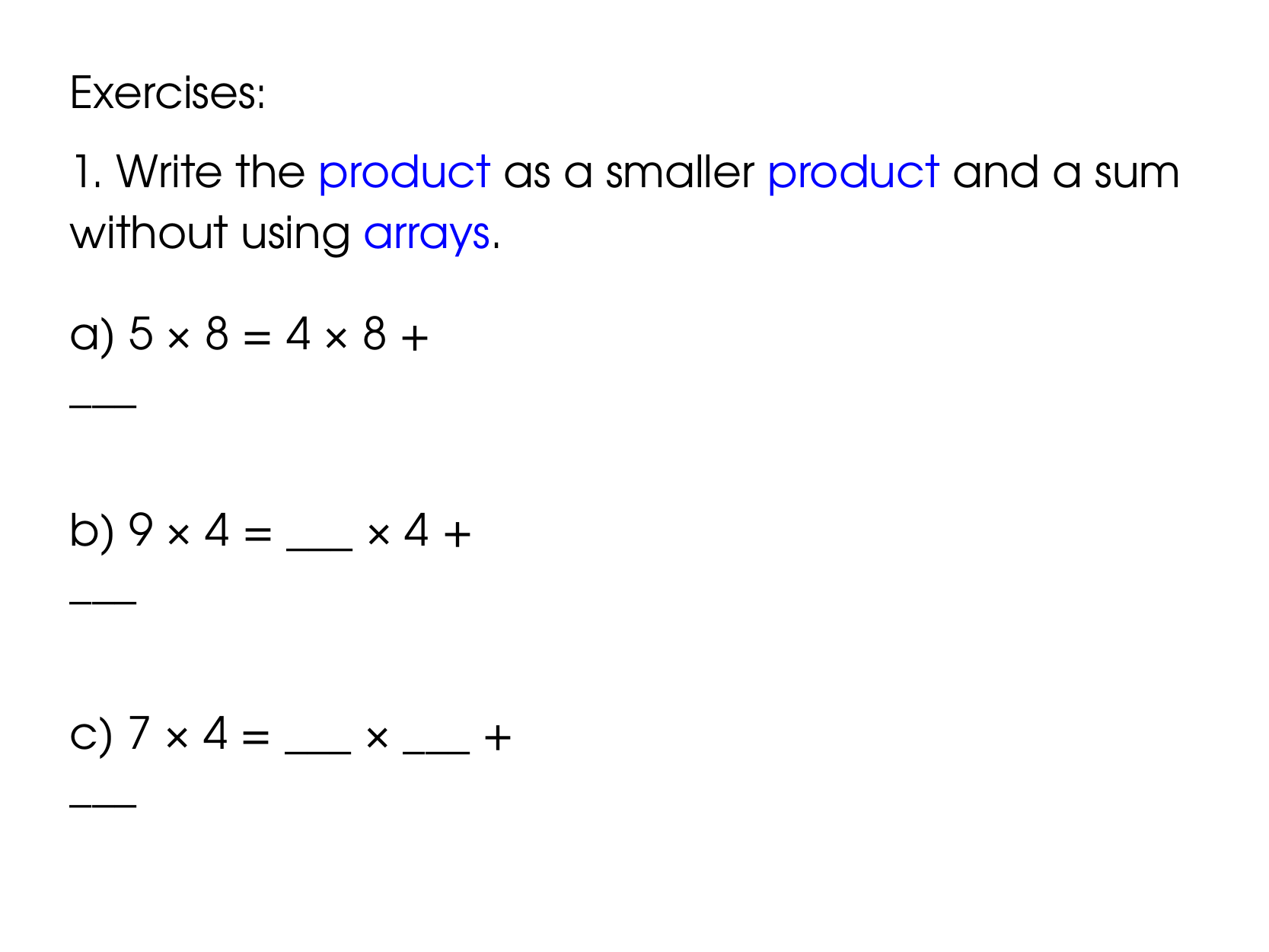

Exercises:
1. Write the product as a smaller product and a sum without using arrays.
a) 5 × 8 = 4 × 8 + ___
b) 9 × 4 = ___ × 4 + ___
c) 7 × 4 = ___ × ___ + ___